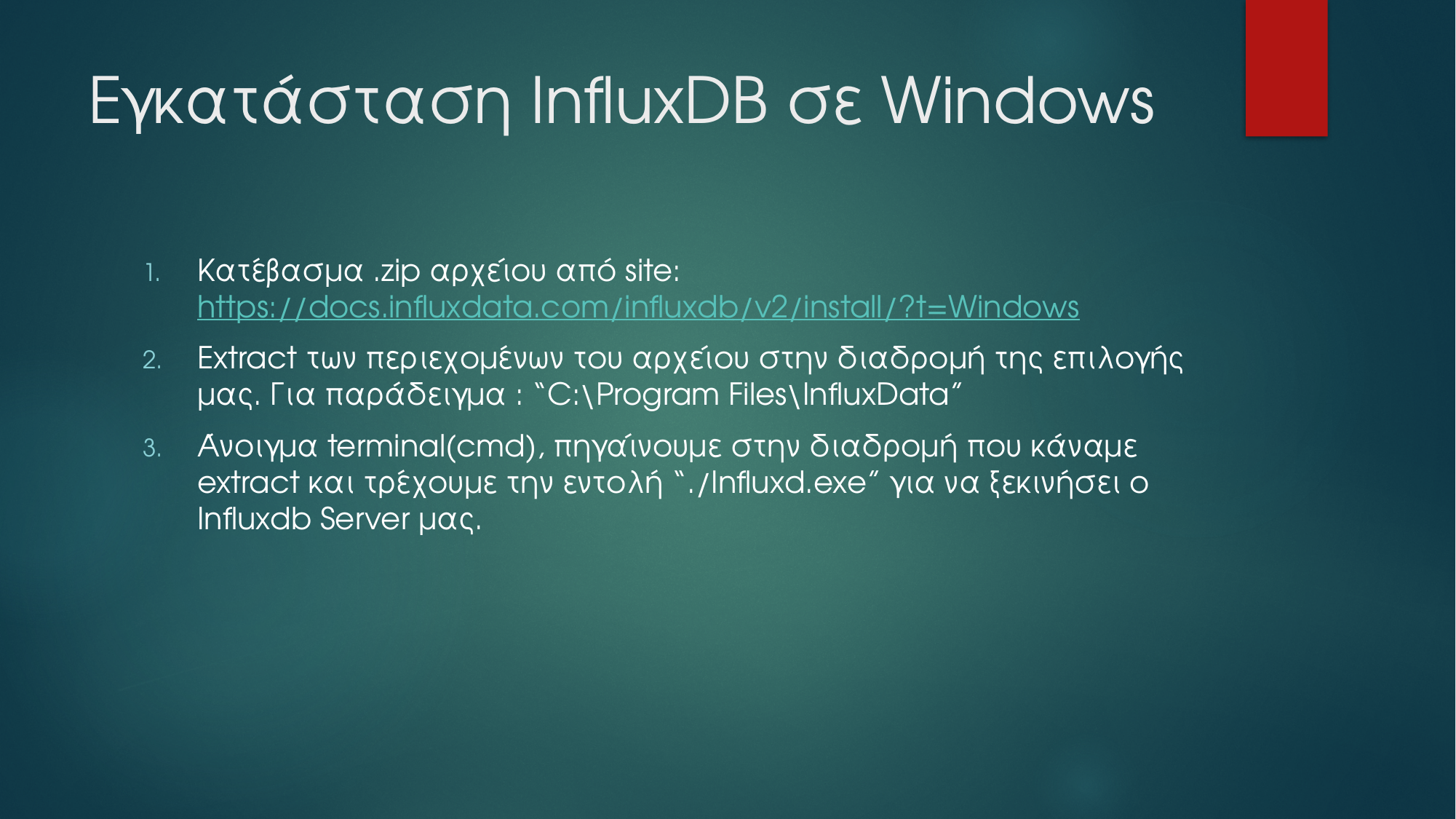

# Εγκατάσταση InfluxDB σε Windows
Κατέβασμα .zip αρχείου από site: https://docs.influxdata.com/influxdb/v2/install/?t=Windows
Extract των περιεχομένων του αρχείου στην διαδρομή της επιλογής μας. Για παράδειγμα : “C:\Program Files\InfluxData”
Άνοιγμα terminal(cmd), πηγαίνουμε στην διαδρομή που κάναμε extract και τρέχουμε την εντολή “./Influxd.exe” για να ξεκινήσει ο Influxdb Server μας.